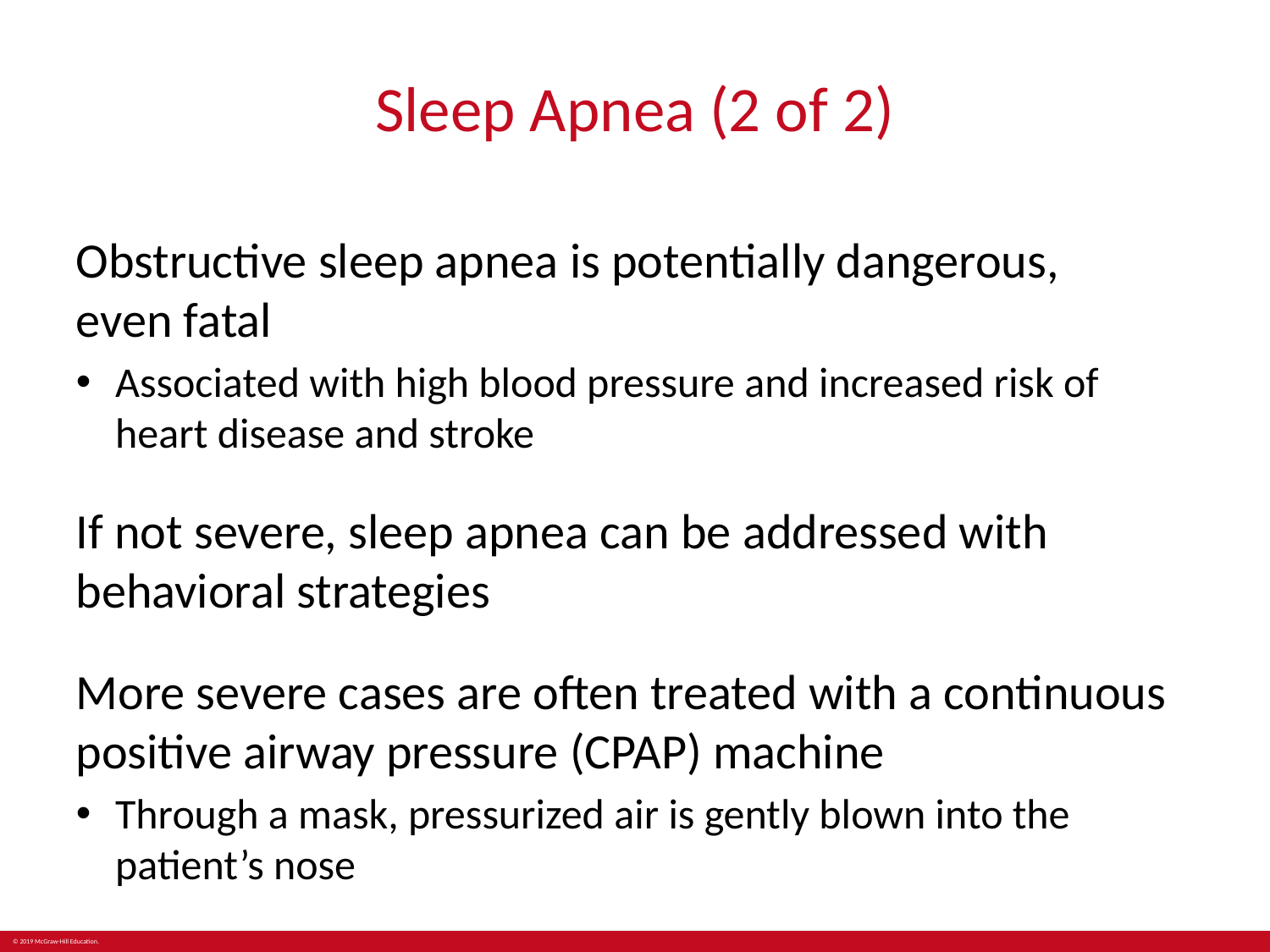

# Sleep Apnea (2 of 2)
Obstructive sleep apnea is potentially dangerous,
even fatal
Associated with high blood pressure and increased risk of heart disease and stroke
If not severe, sleep apnea can be addressed with behavioral strategies
More severe cases are often treated with a continuous positive airway pressure (CPAP) machine
Through a mask, pressurized air is gently blown into the patient’s nose